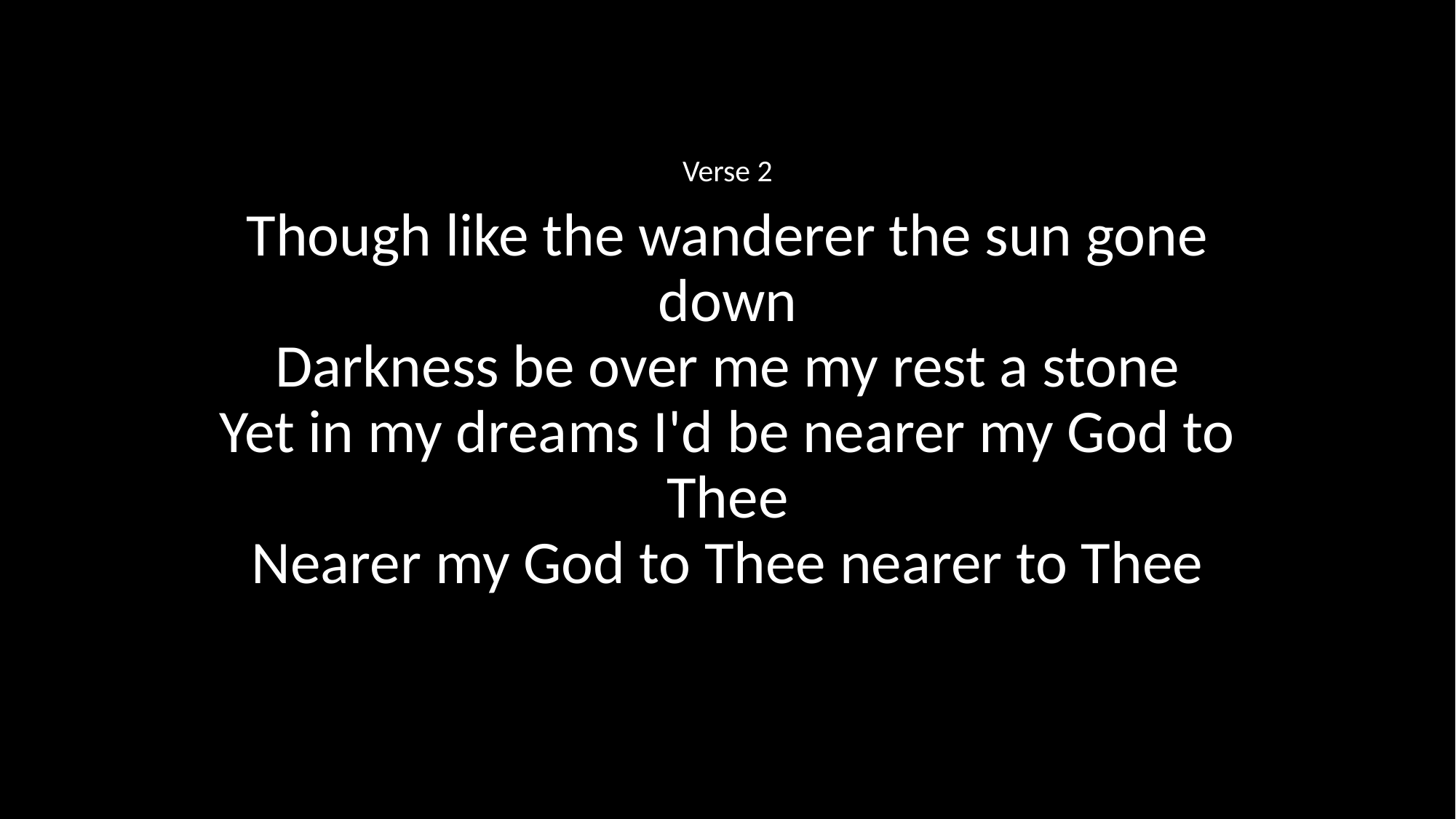

Verse 2
Though like the wanderer the sun gone down
Darkness be over me my rest a stone
Yet in my dreams I'd be nearer my God to Thee
Nearer my God to Thee nearer to Thee